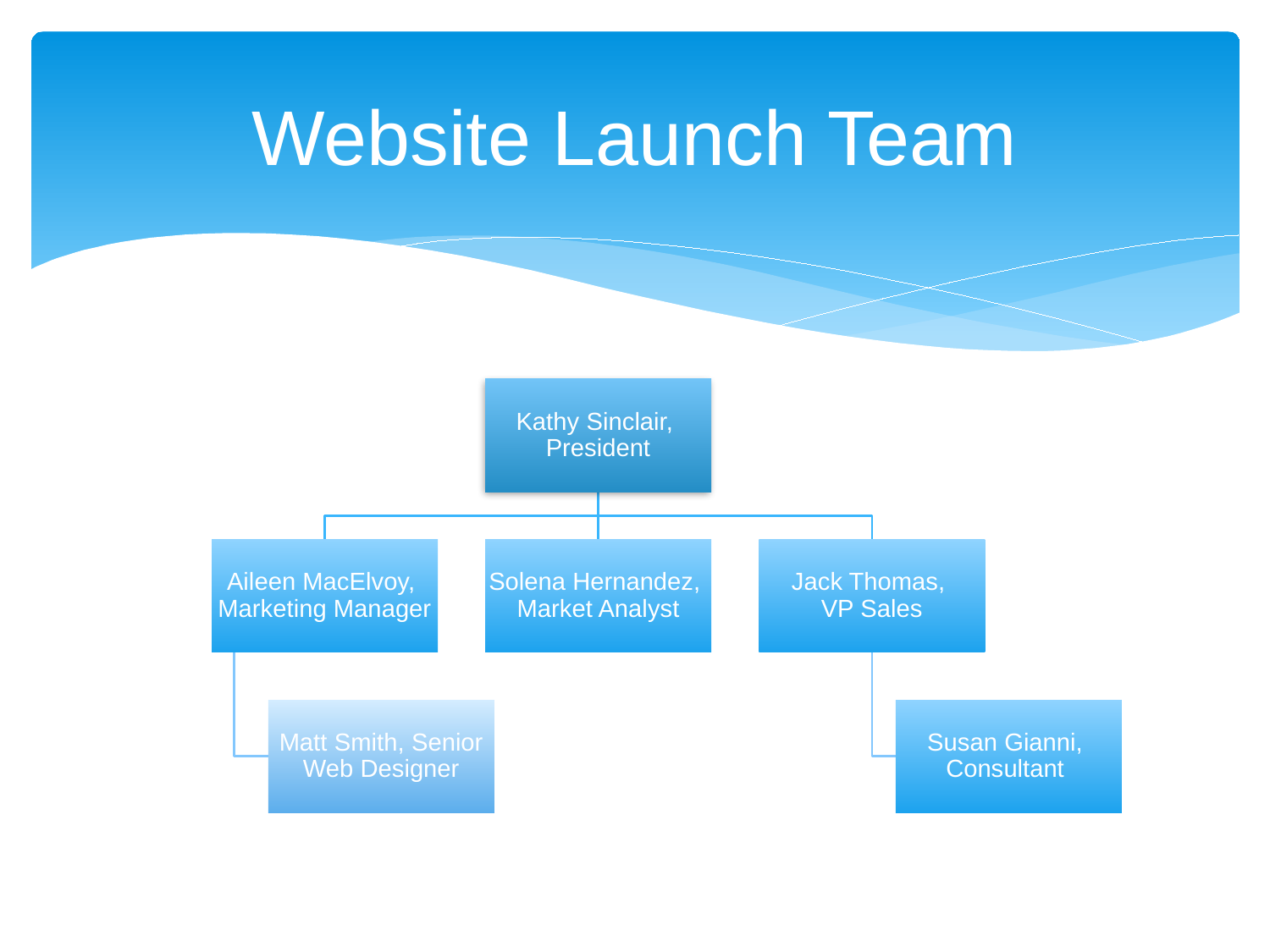

# Website Launch Team
Kathy Sinclair,
President
Jack Thomas,
VP Sales
Susan Gianni,
Consultant
Solena Hernandez,
Market Analyst
Aileen MacElvoy,
Marketing Manager
Matt Smith, Senior Web Designer